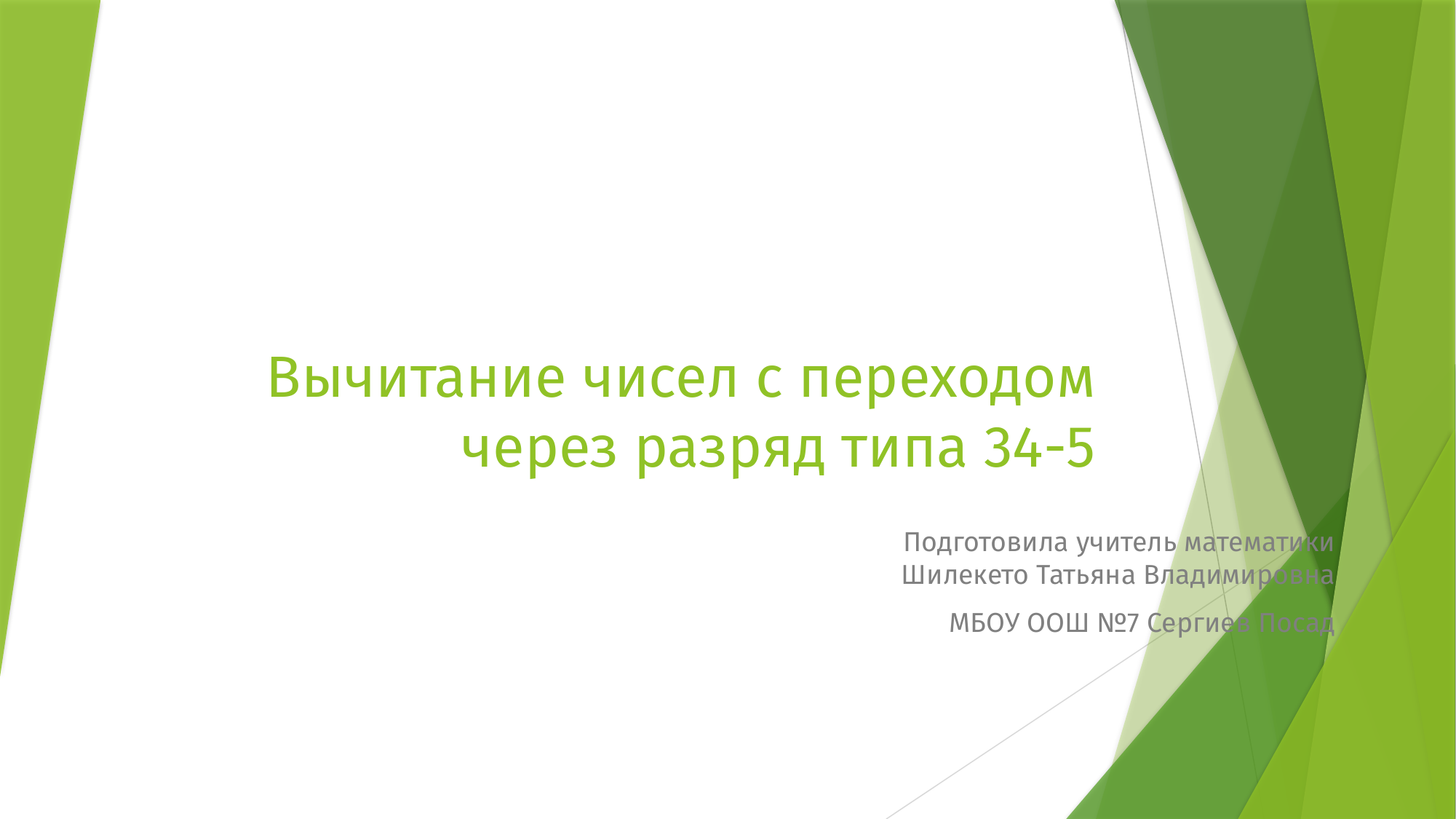

# Вычитание чисел с переходом через разряд типа 34-5
Подготовила учитель математики Шилекето Татьяна Владимировна
МБОУ ООШ №7 Сергиев Посад